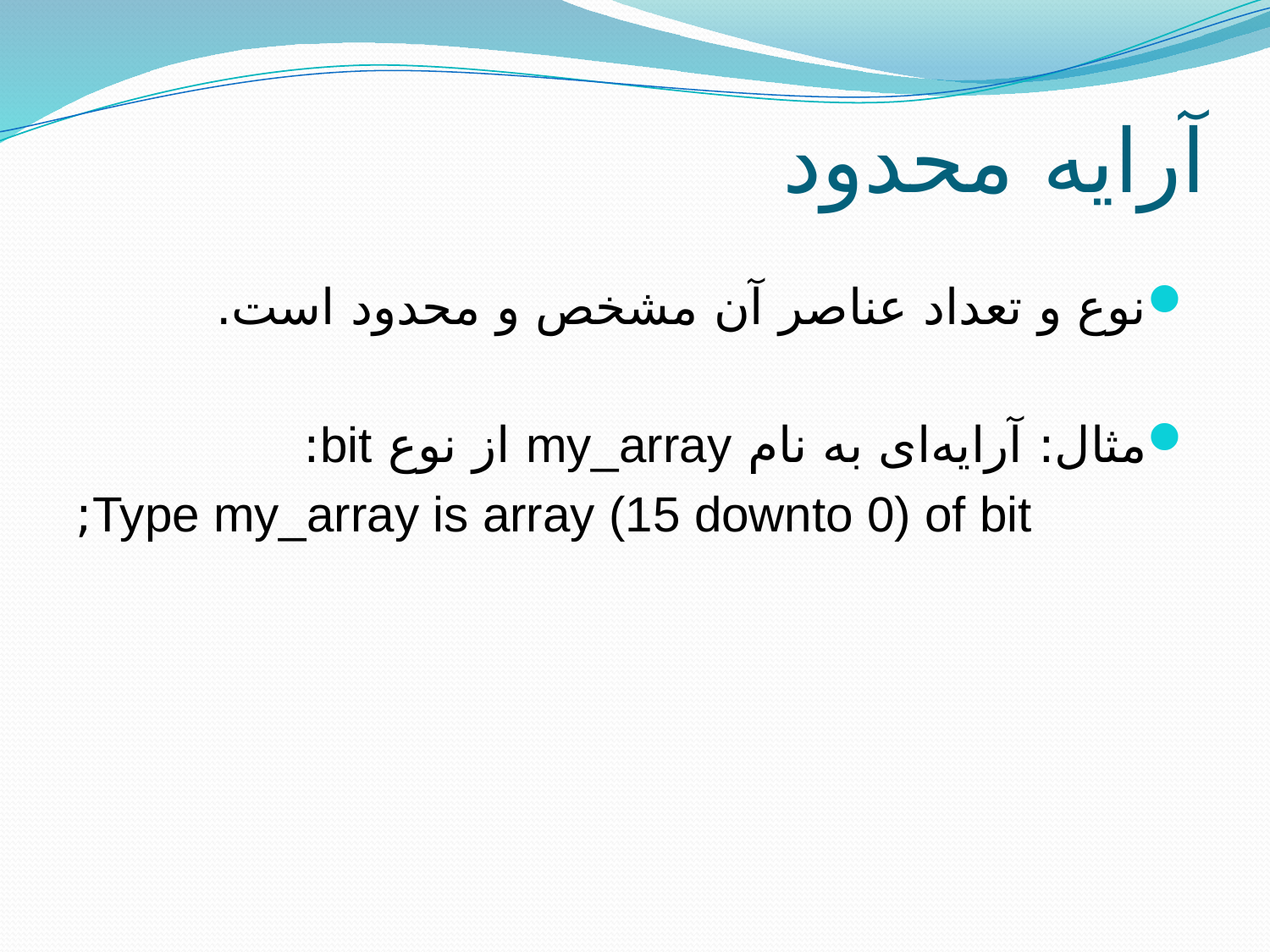

# آرایه محدود
نوع و تعداد عناصر آن مشخص و محدود است.

مثال: آرایه‌ای به نام my_array از نوع bit:
Type my_array is array (15 downto 0) of bit;